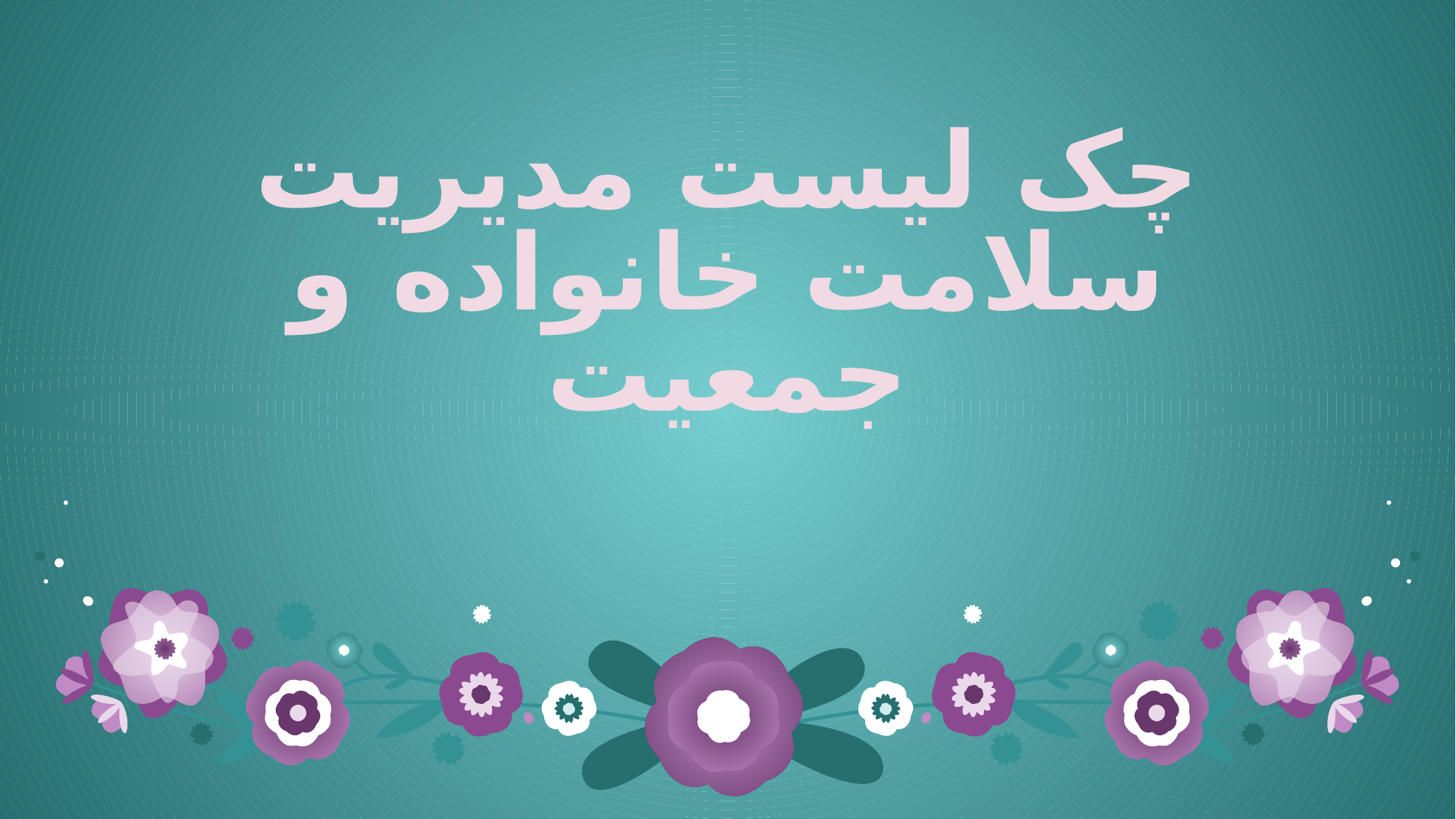

# چک لیست مدیریت سلامت خانواده و جمعیت